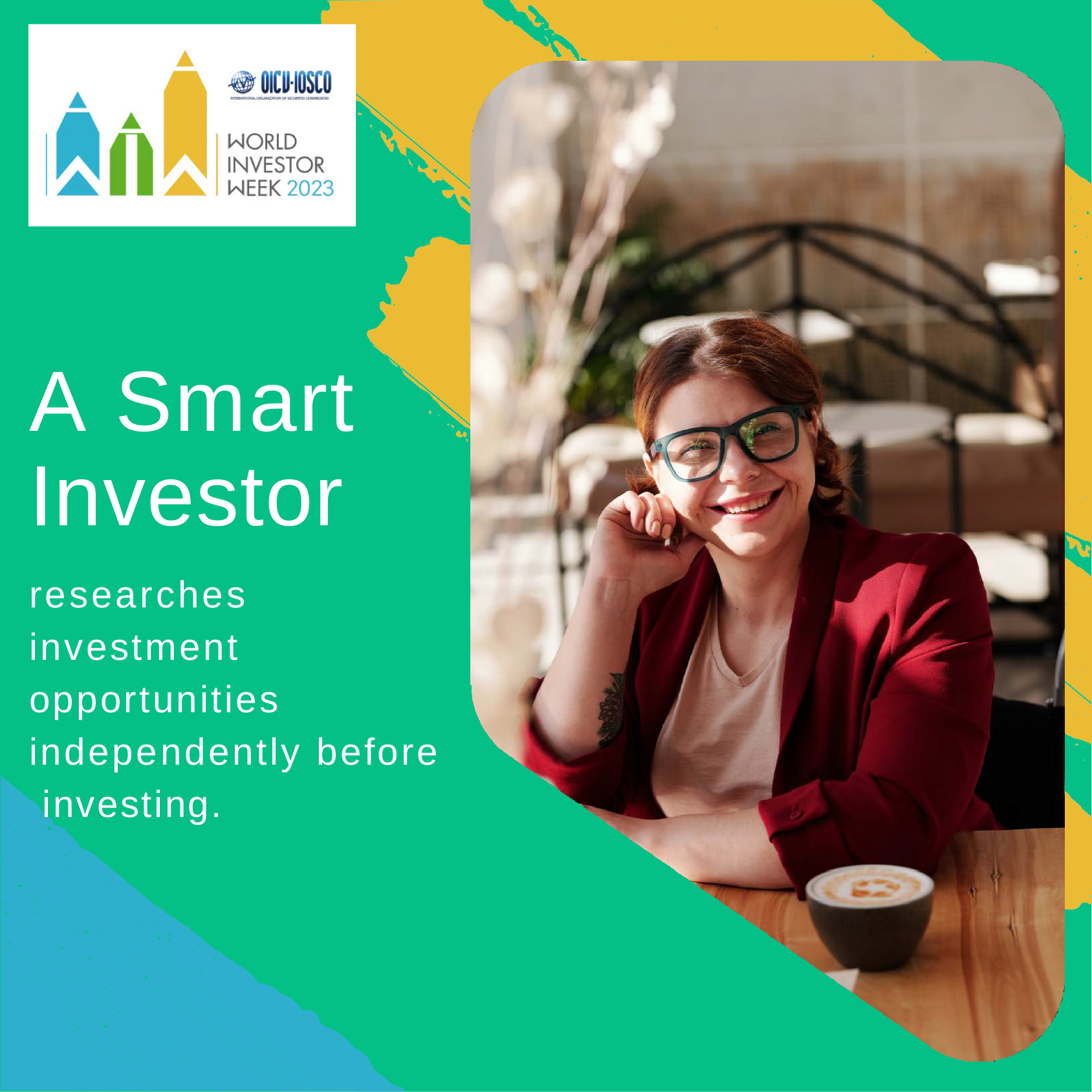

# A Smart  Investor
researches investment  opportunities  independently before  investing.